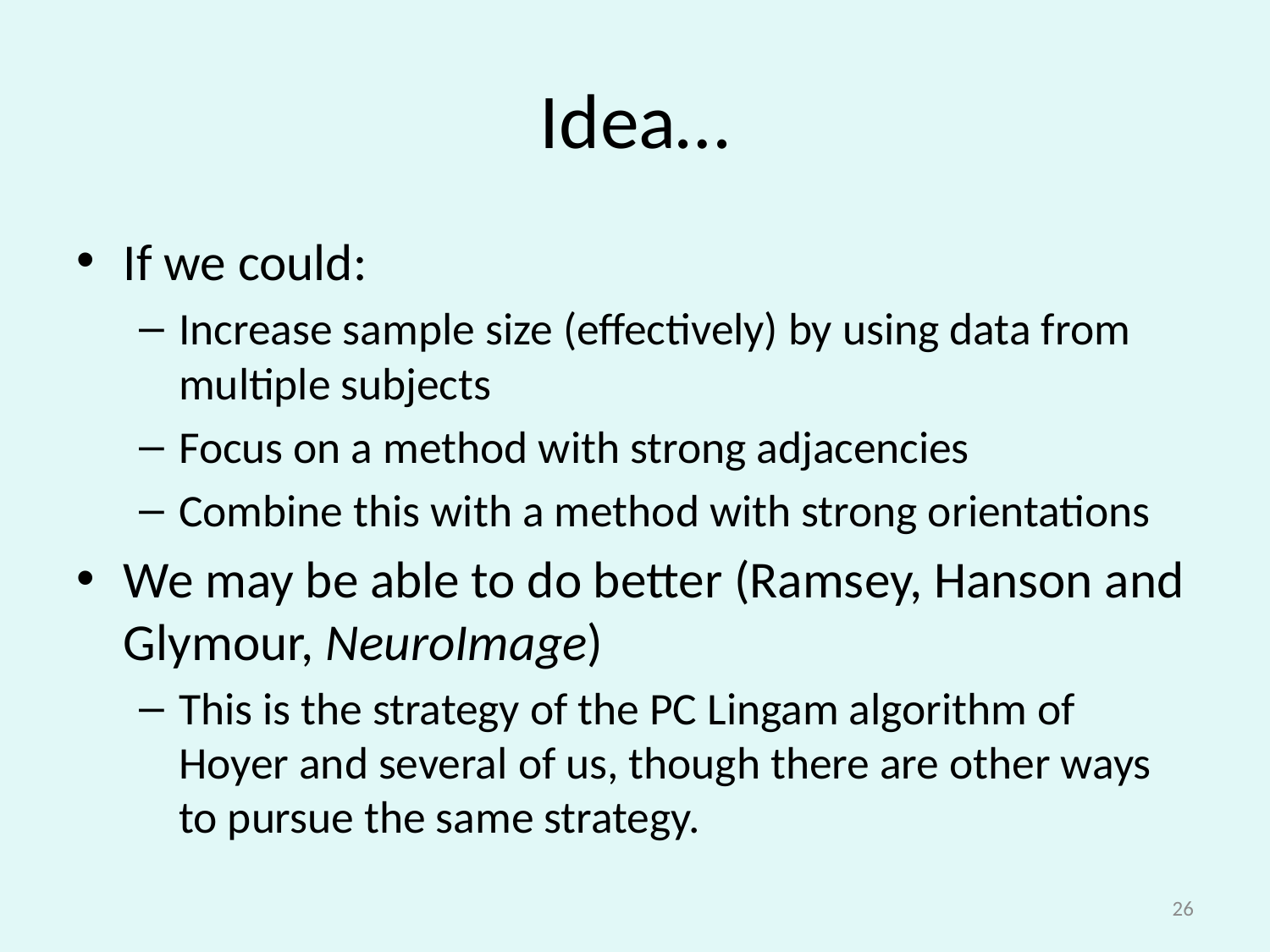

# Idea…
If we could:
Increase sample size (effectively) by using data from multiple subjects
Focus on a method with strong adjacencies
Combine this with a method with strong orientations
We may be able to do better (Ramsey, Hanson and Glymour, NeuroImage)
This is the strategy of the PC Lingam algorithm of Hoyer and several of us, though there are other ways to pursue the same strategy.
26